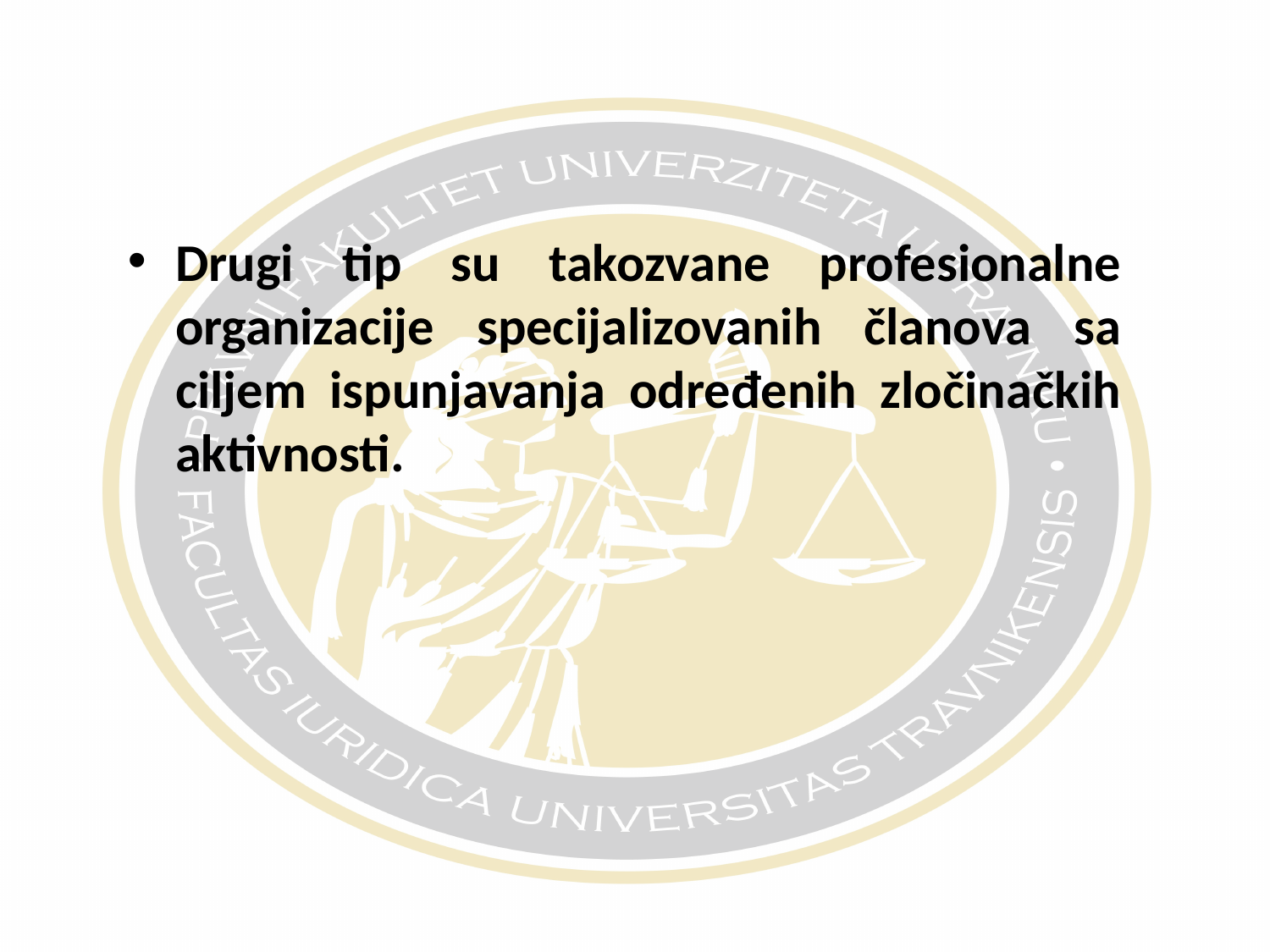

#
Drugi tip su takozvane profesionalne organizacije specijalizovanih članova sa ciljem ispunjavanja određenih zločinačkih aktivnosti.